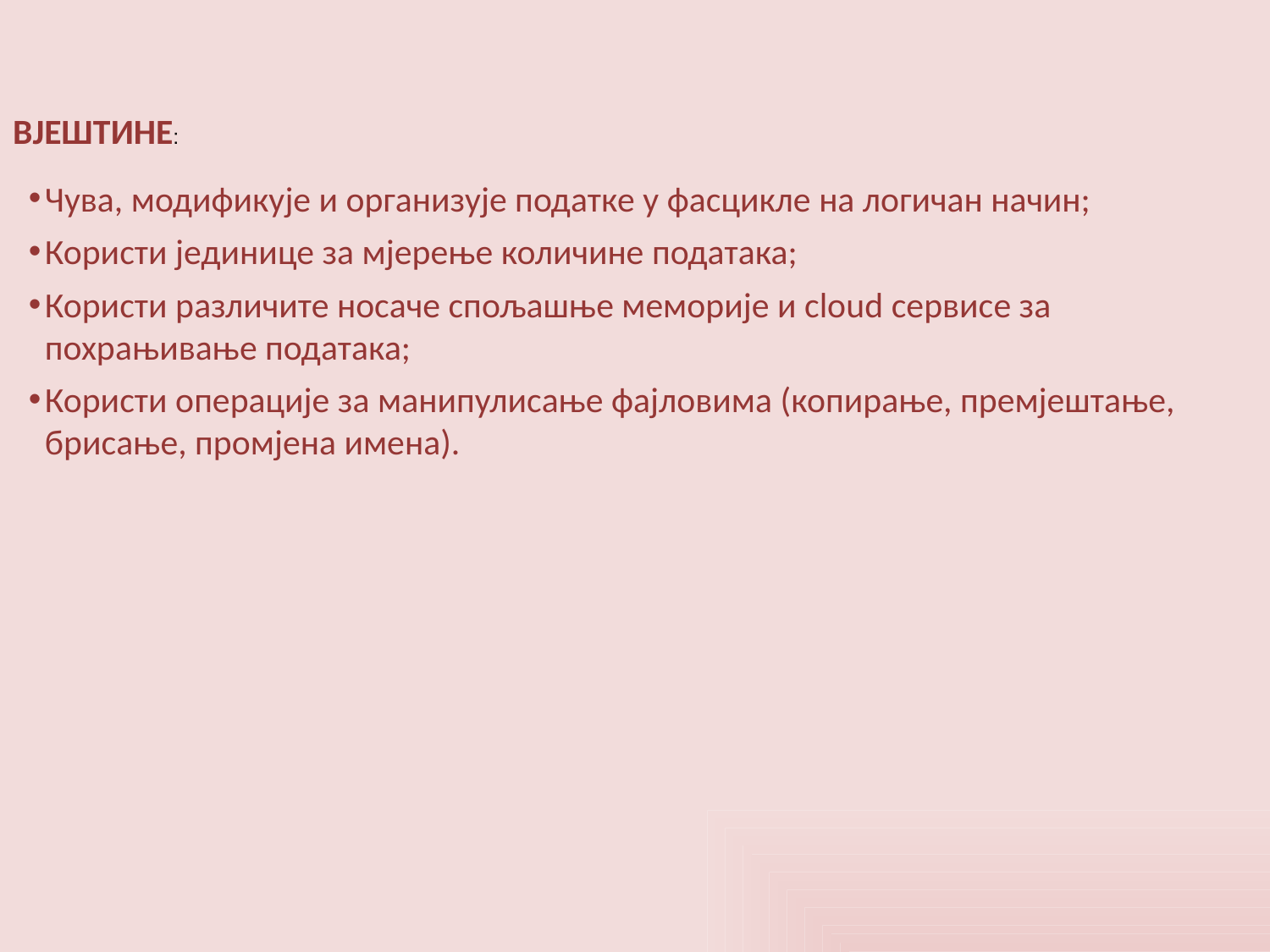

ВЈЕШТИНЕ:

Чува, модификује и организује податке у фасцикле на логичан начин;
Користи јединице за мјерење количине података;
Користи различите носаче спољашње меморије и cloud сервисе за похрањивање података;
Користи операције за манипулисање фајловима (копирање, премјештање, брисање, промјена имена).